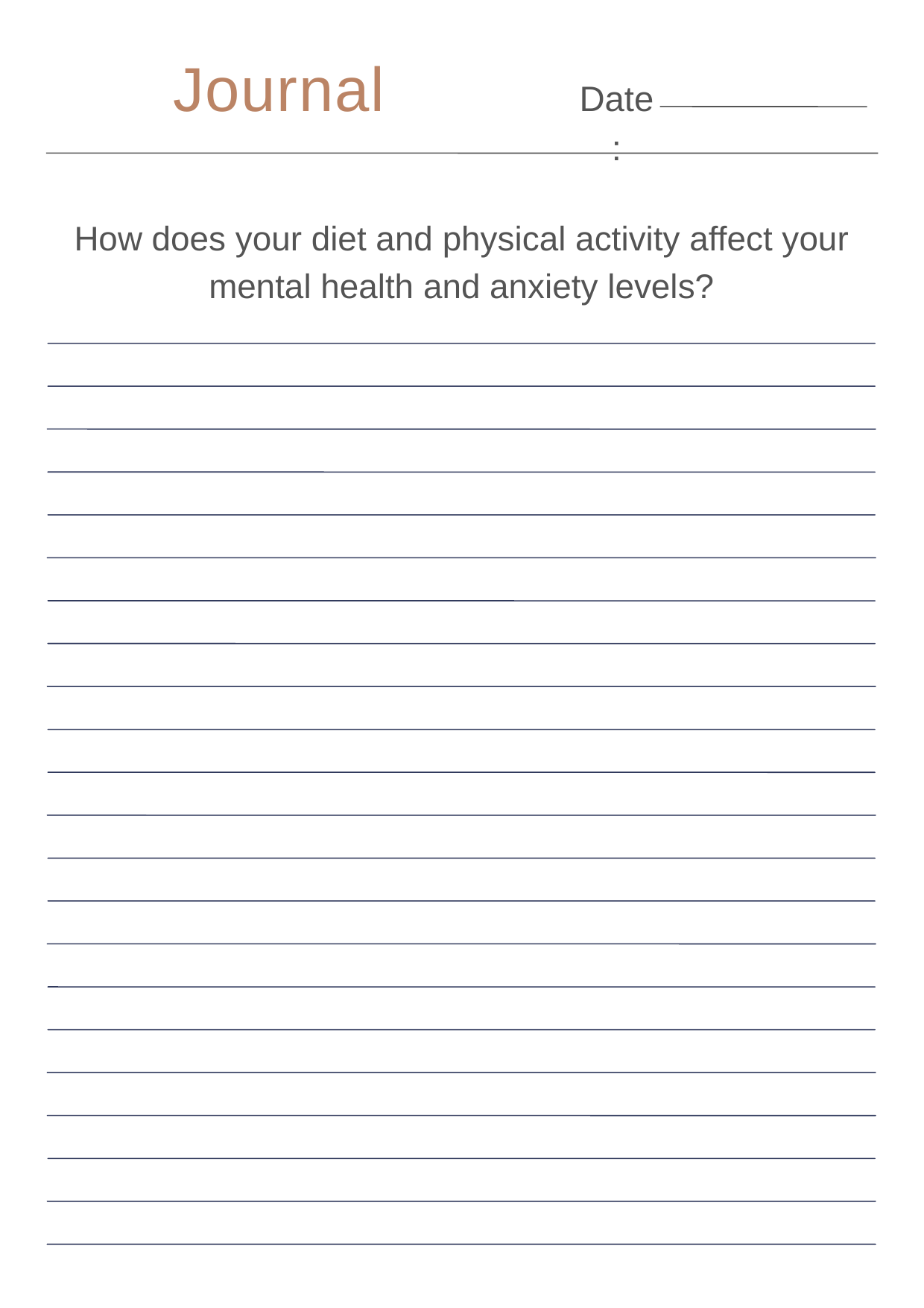

Journal
Date:

How does your diet and physical activity affect your mental health and anxiety levels?